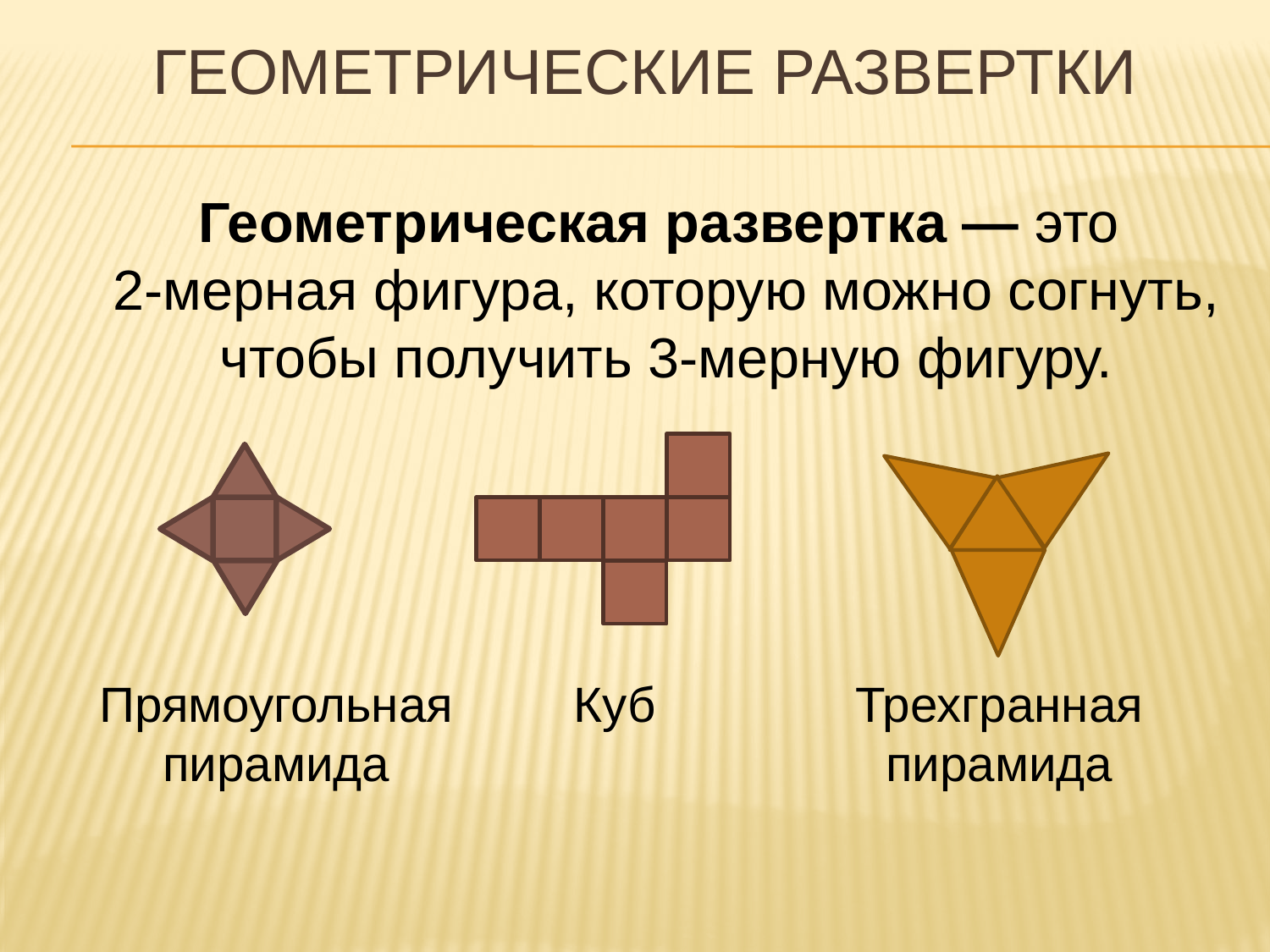

# Геометрические развертки
Геометрическая развертка — это
2-мерная фигура, которую можно согнуть, чтобы получить 3-мерную фигуру.

Прямоугольная
пирамида
Куб
Трехгранная пирамида